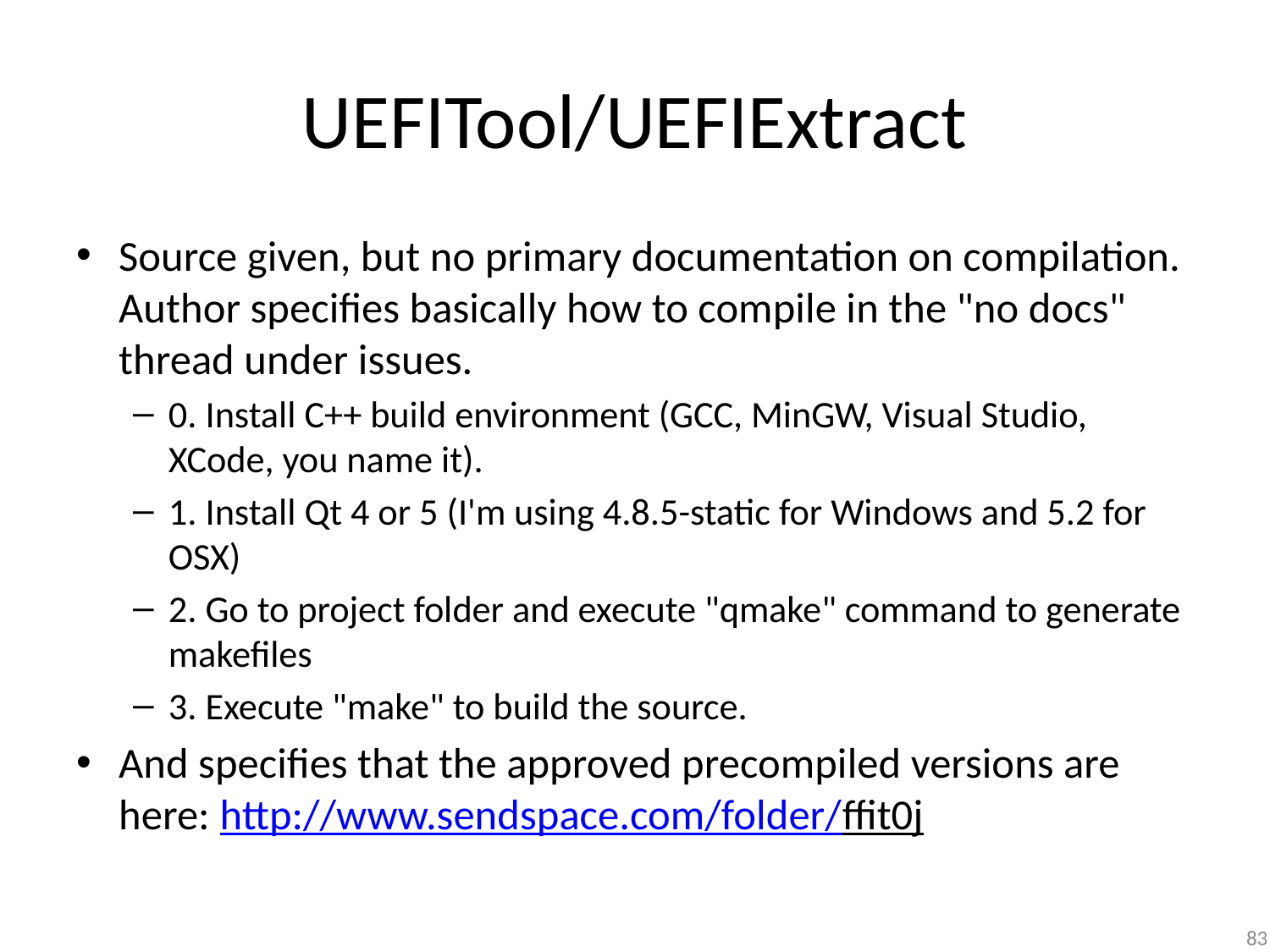

# UEFITool/UEFIExtract
Source given, but no primary documentation on compilation. Author specifies basically how to compile in the "no docs" thread under issues.
0. Install C++ build environment (GCC, MinGW, Visual Studio, XCode, you name it).
1. Install Qt 4 or 5 (I'm using 4.8.5-static for Windows and 5.2 for OSX)
2. Go to project folder and execute "qmake" command to generate makefiles
3. Execute "make" to build the source.
And specifies that the approved precompiled versions are here: http://www.sendspace.com/folder/ffit0j
83